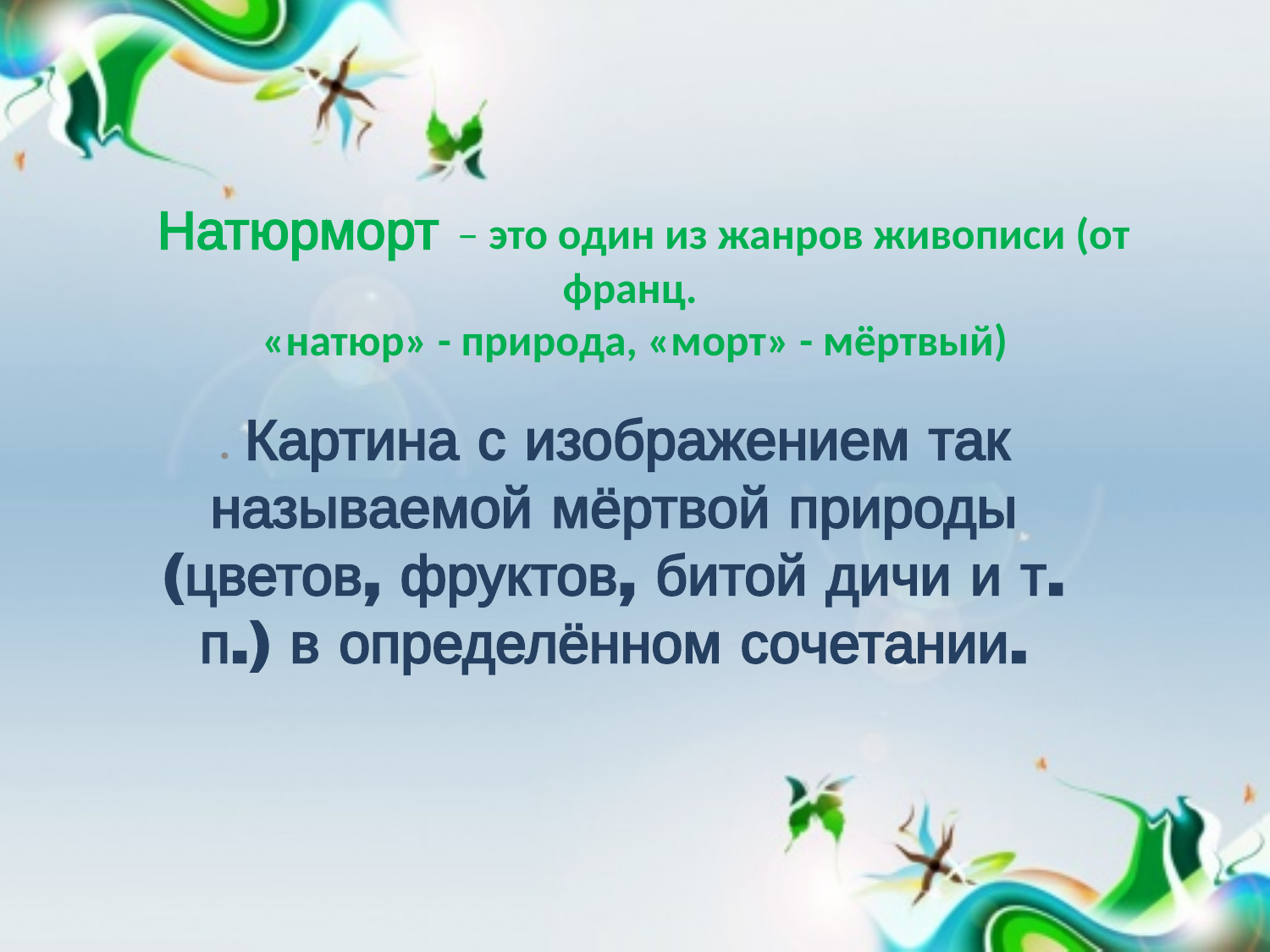

# Натюрморт – это один из жанров живописи (от франц. «натюр» - природа, «морт» - мёртвый)
. Картина с изображением так называемой мёртвой природы (цветов, фруктов, битой дичи и т. п.) в определённом сочетании.